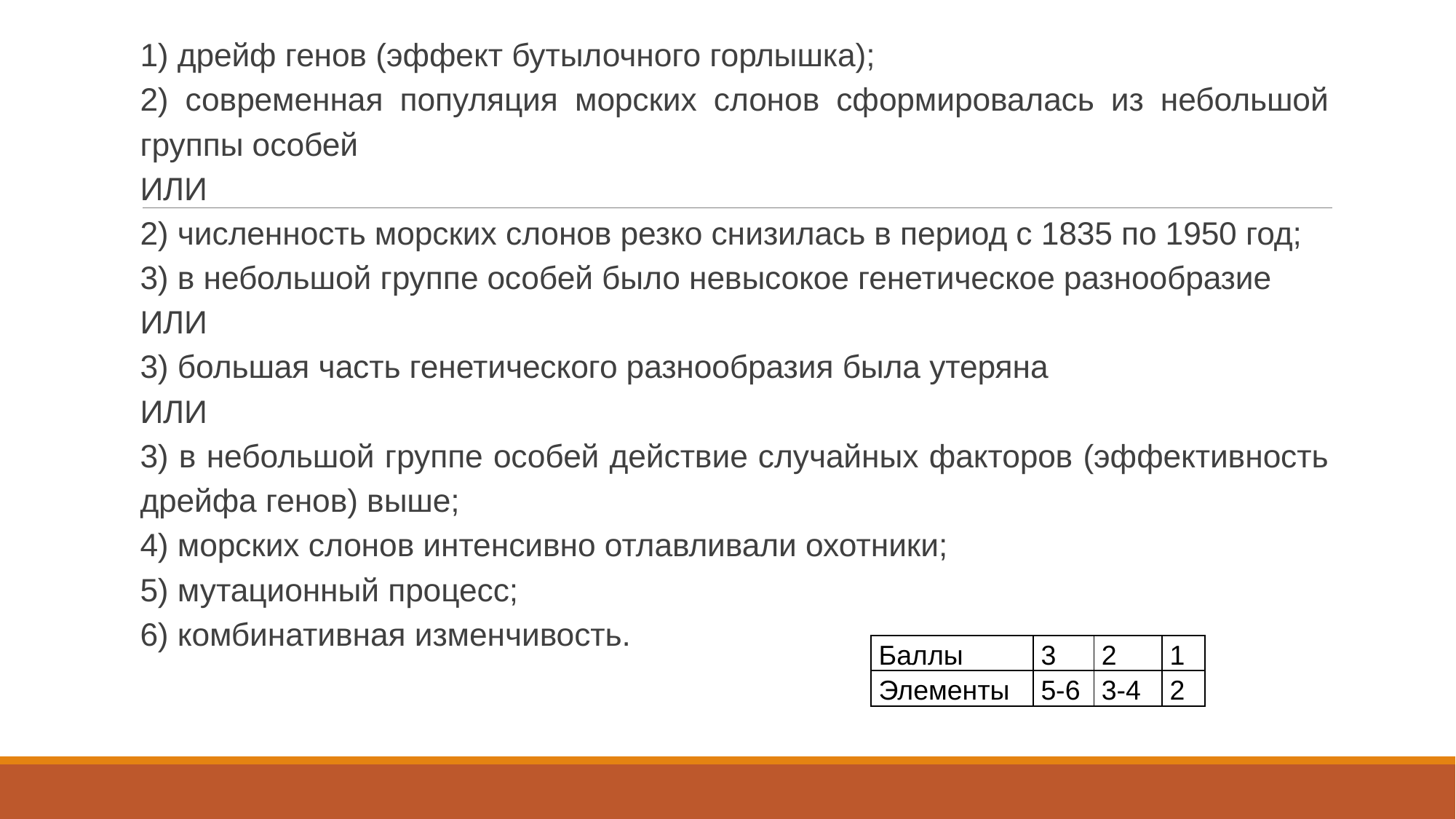

1) дрейф генов (эффект бутылочного горлышка);
2) современная популяция морских слонов сформировалась из небольшой группы особей
ИЛИ
2) численность морских слонов резко снизилась в период с 1835 по 1950 год;
3) в небольшой группе особей было невысокое генетическое разнообразие
ИЛИ
3) большая часть генетического разнообразия была утеряна
ИЛИ
3) в небольшой группе особей действие случайных факторов (эффективность дрейфа генов) выше;
4) морских слонов интенсивно отлавливали охотники;
5) мутационный процесс;
6) комбинативная изменчивость.

| Баллы | 3 | 2 | 1 |
| --- | --- | --- | --- |
| Элементы | 5-6 | 3-4 | 2 |